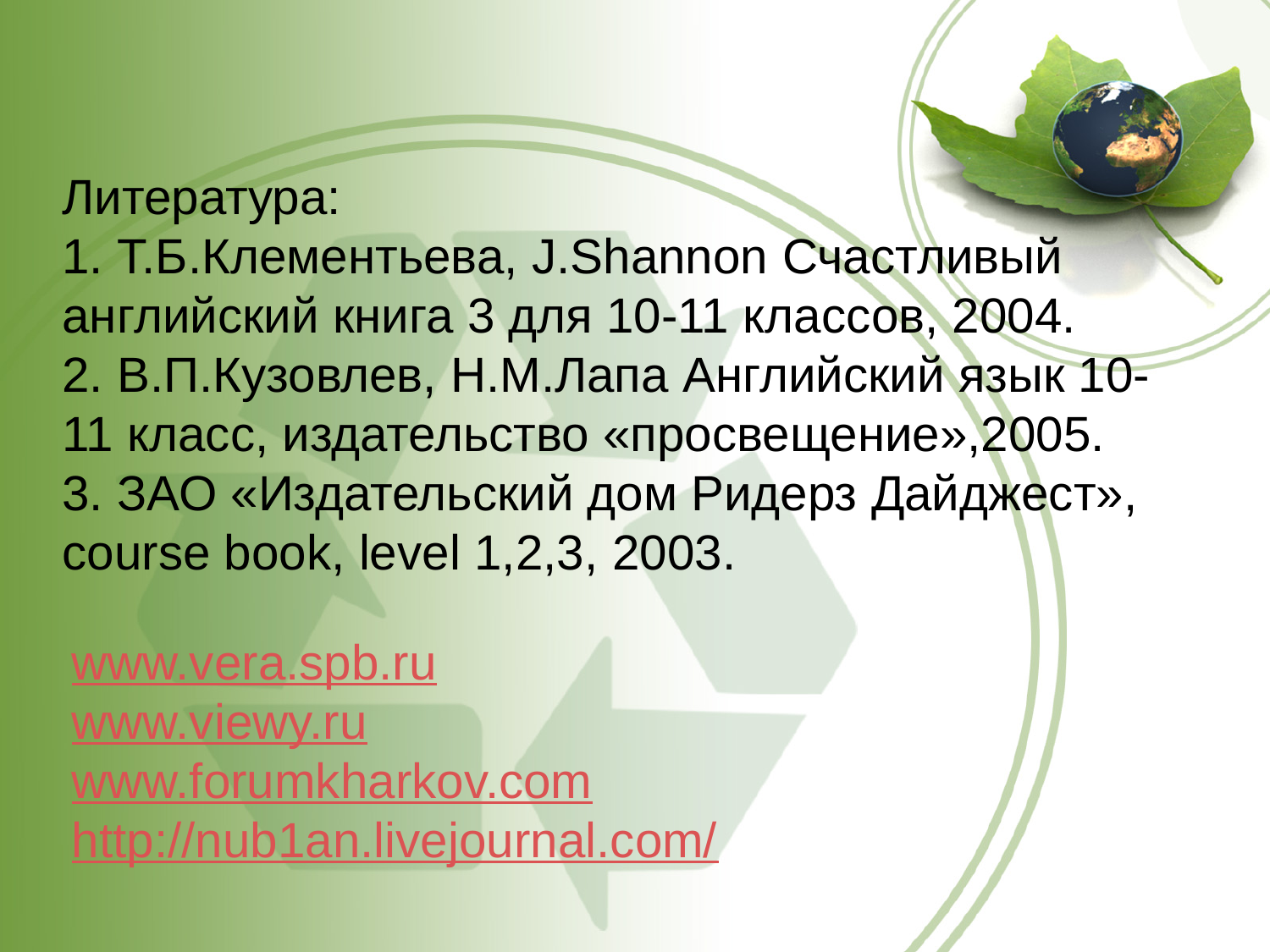

# Литература: 1. Т.Б.Клементьева, J.Shannon Счастливый английский книга 3 для 10-11 классов, 2004. 2. В.П.Кузовлев, Н.М.Лапа Английский язык 10-11 класс, издательство «просвещение»,2005. 3. ЗАО «Издательский дом Ридерз Дайджест», course book, level 1,2,3, 2003.
www.vera.spb.ru
www.viewy.ru
www.forumkharkov.com
http://nub1an.livejournal.com/